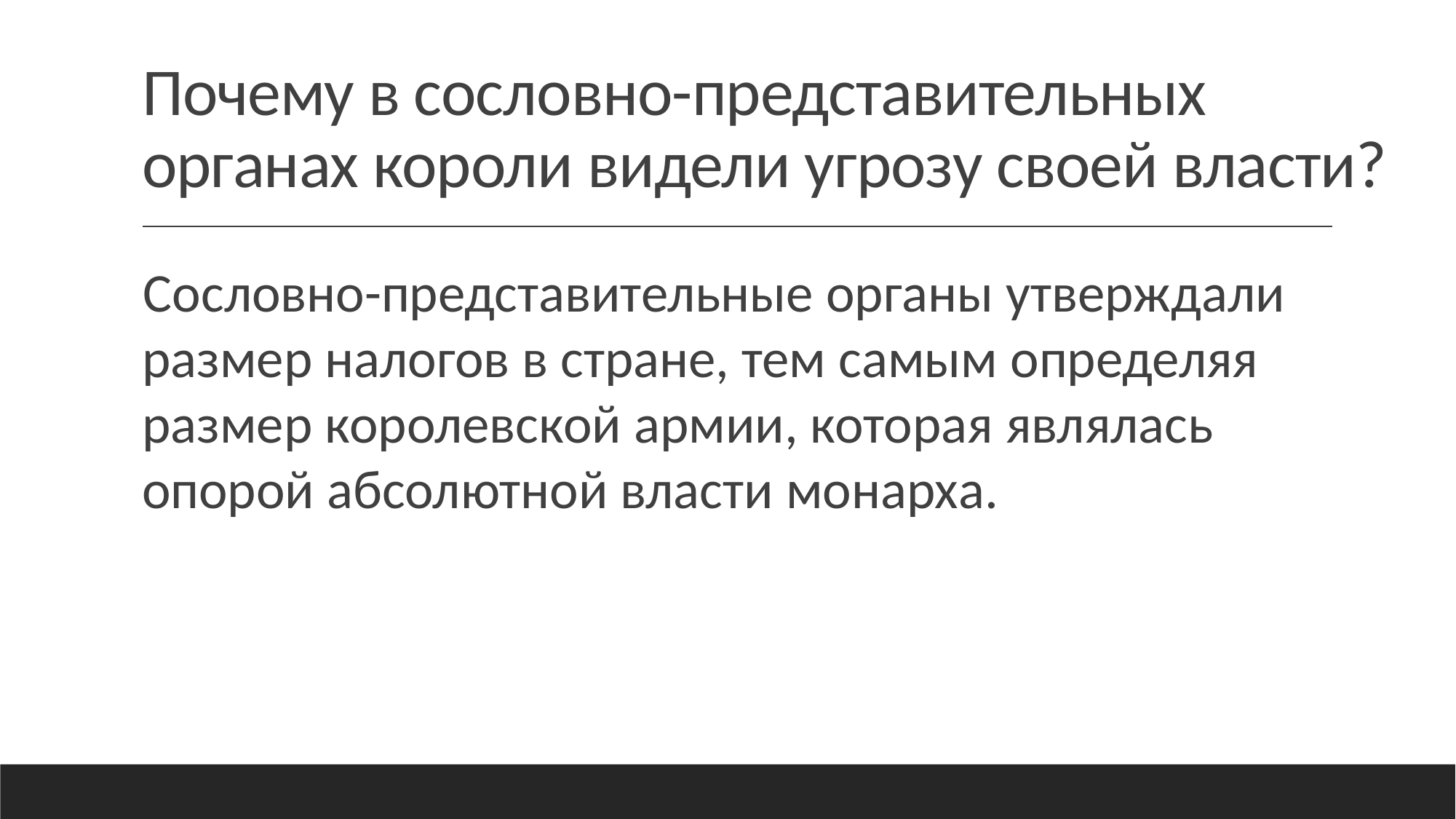

# Почему в сословно-представительных органах короли видели угрозу своей власти?
Сословно-представительные органы утверждали размер налогов в стране, тем самым определяя размер королевской армии, которая являлась опорой абсолютной власти монарха.